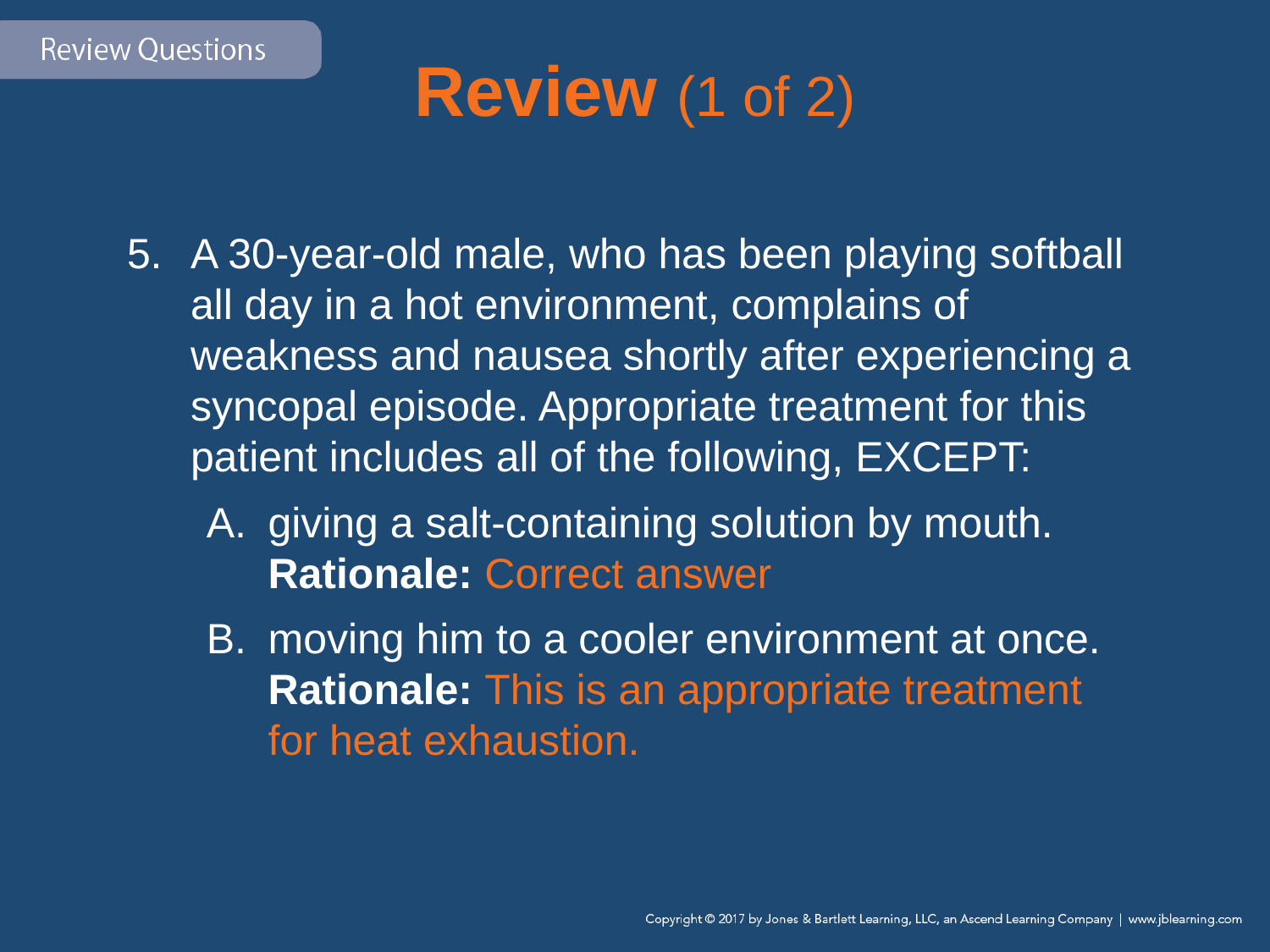

# Review (1 of 2)
A 30-year-old male, who has been playing softball all day in a hot environment, complains of weakness and nausea shortly after experiencing a syncopal episode. Appropriate treatment for this patient includes all of the following, EXCEPT:
giving a salt-containing solution by mouth.
Rationale: Correct answer
moving him to a cooler environment at once.
Rationale: This is an appropriate treatment for heat exhaustion.